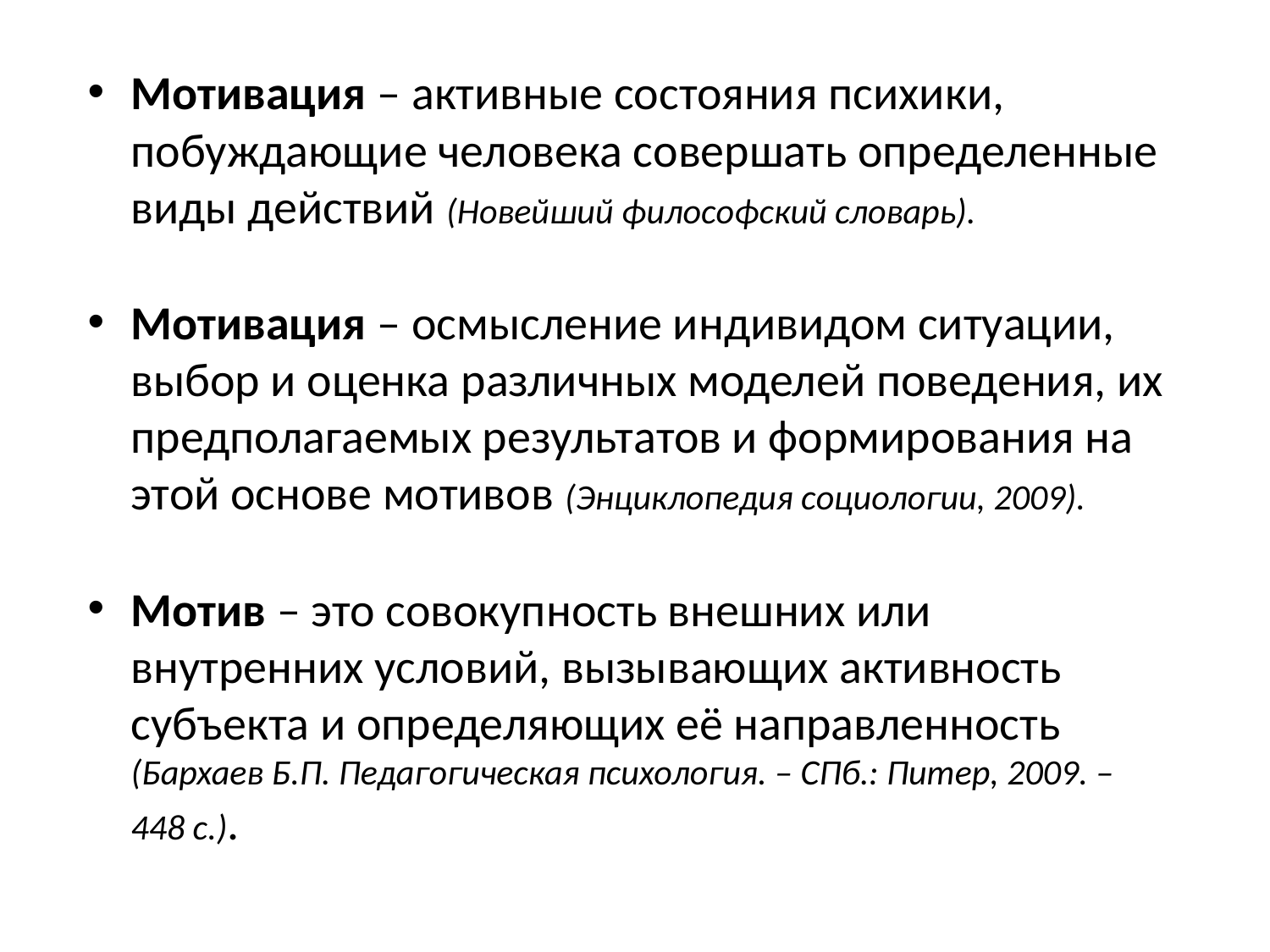

Мотивация – активные состояния психики, побуждающие человека совершать определенные виды действий (Новейший философский словарь).

Мотивация – осмысление индивидом ситуации, выбор и оценка различных моделей поведения, их предполагаемых результатов и формирования на этой основе мотивов (Энциклопедия социологии, 2009).

Мотив – это совокупность внешних или внутренних условий, вызывающих активность субъекта и определяющих её направленность (Бархаев Б.П. Педагогическая психология. – СПб.: Питер, 2009. – 448 с.).